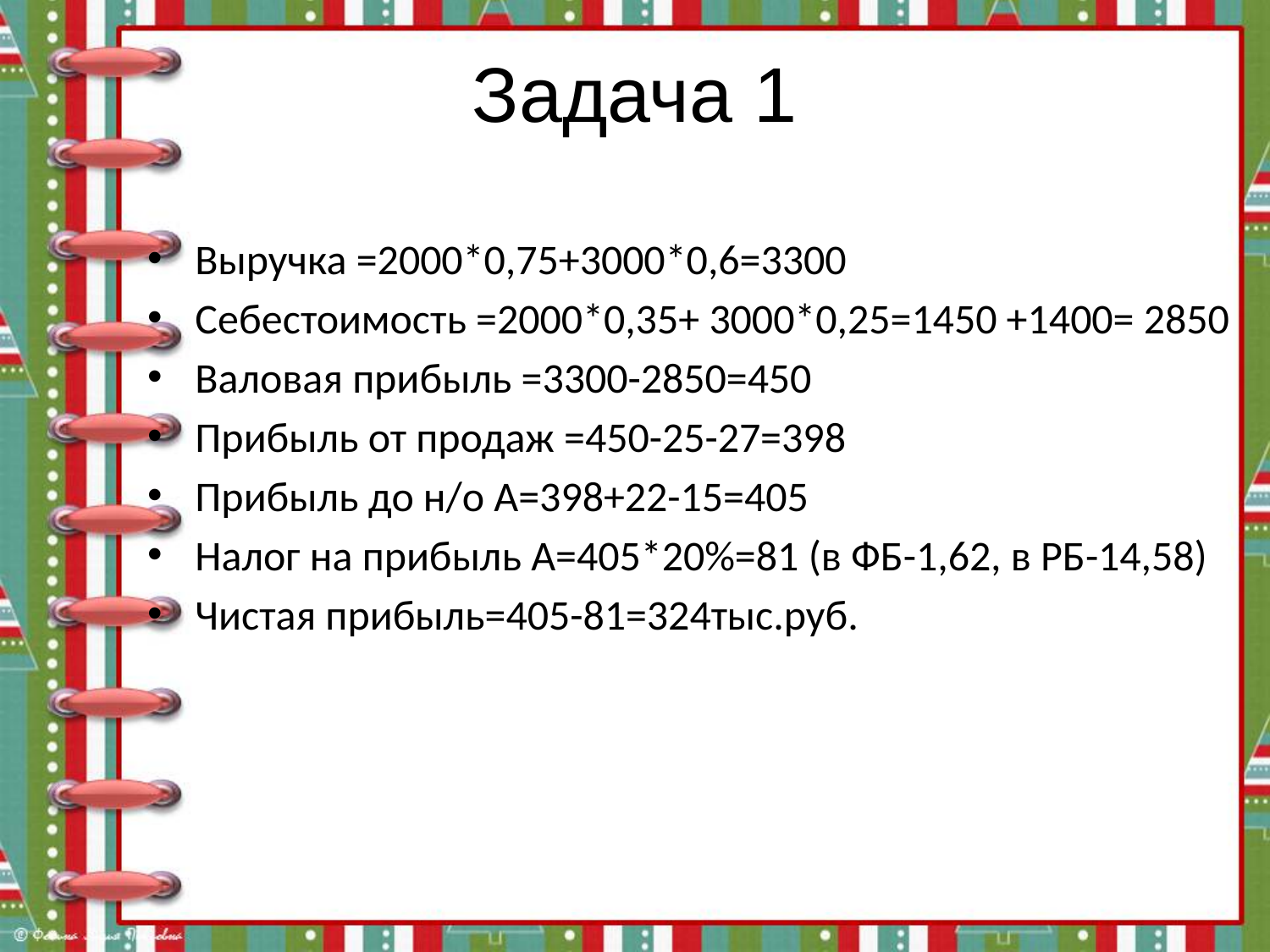

Задача 1
Выручка =2000*0,75+3000*0,6=3300
Себестоимость =2000*0,35+ 3000*0,25=1450 +1400= 2850
Валовая прибыль =3300-2850=450
Прибыль от продаж =450-25-27=398
Прибыль до н/о А=398+22-15=405
Налог на прибыль А=405*20%=81 (в ФБ-1,62, в РБ-14,58)
Чистая прибыль=405-81=324тыс.руб.